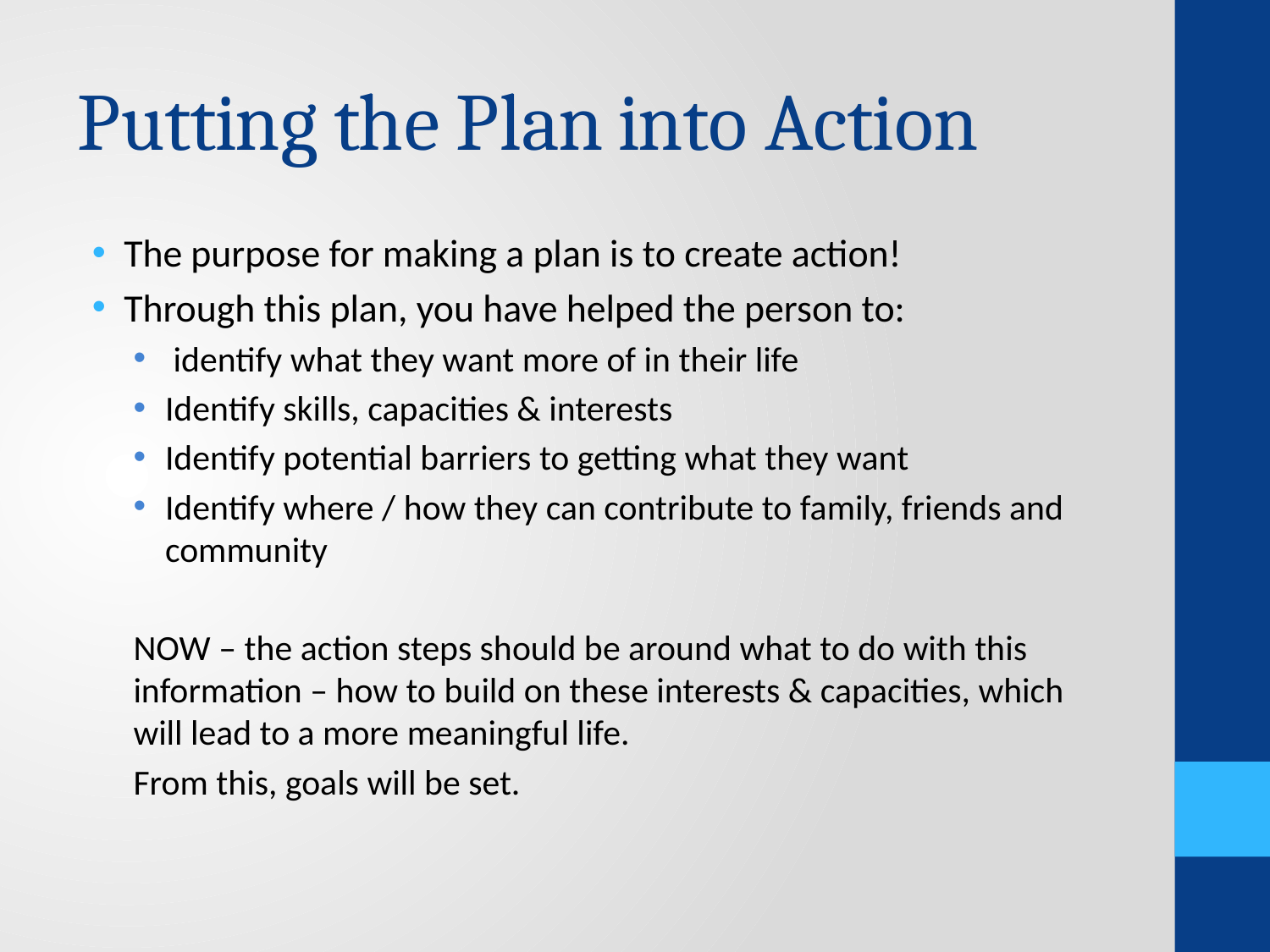

# Putting the Plan into Action
The purpose for making a plan is to create action!
Through this plan, you have helped the person to:
 identify what they want more of in their life
Identify skills, capacities & interests
Identify potential barriers to getting what they want
Identify where / how they can contribute to family, friends and community

NOW – the action steps should be around what to do with this information – how to build on these interests & capacities, which will lead to a more meaningful life.
From this, goals will be set.